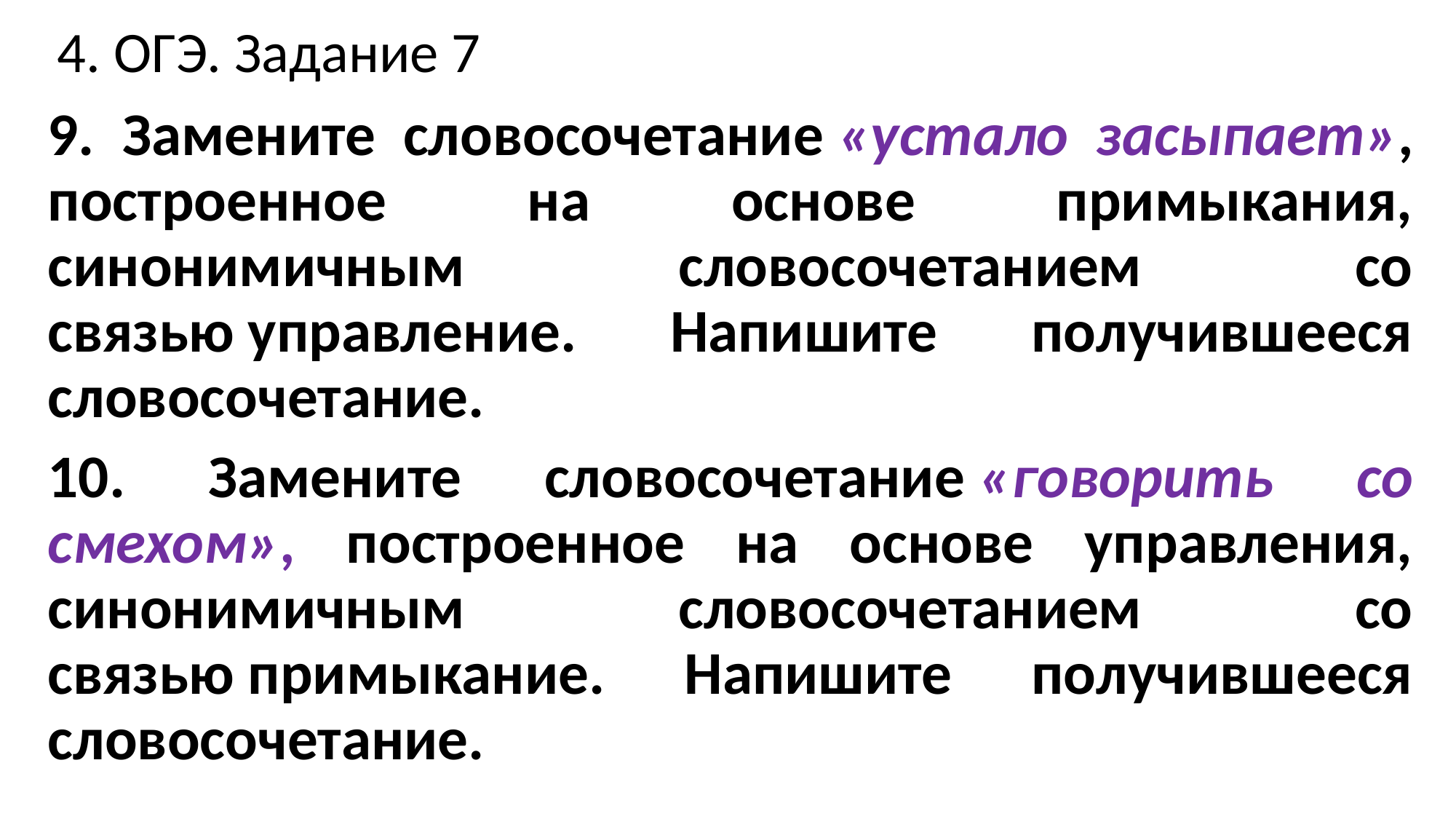

# 4. ОГЭ. Задание 7
9. Замените словосочетание «устало засыпает», построенное на основе примыкания, синонимичным словосочетанием со связью управление. Напишите получившееся словосочетание.
10. Замените словосочетание «говорить со смехом», построенное на основе управления, синонимичным словосочетанием со связью примыкание. Напишите получившееся словосочетание.